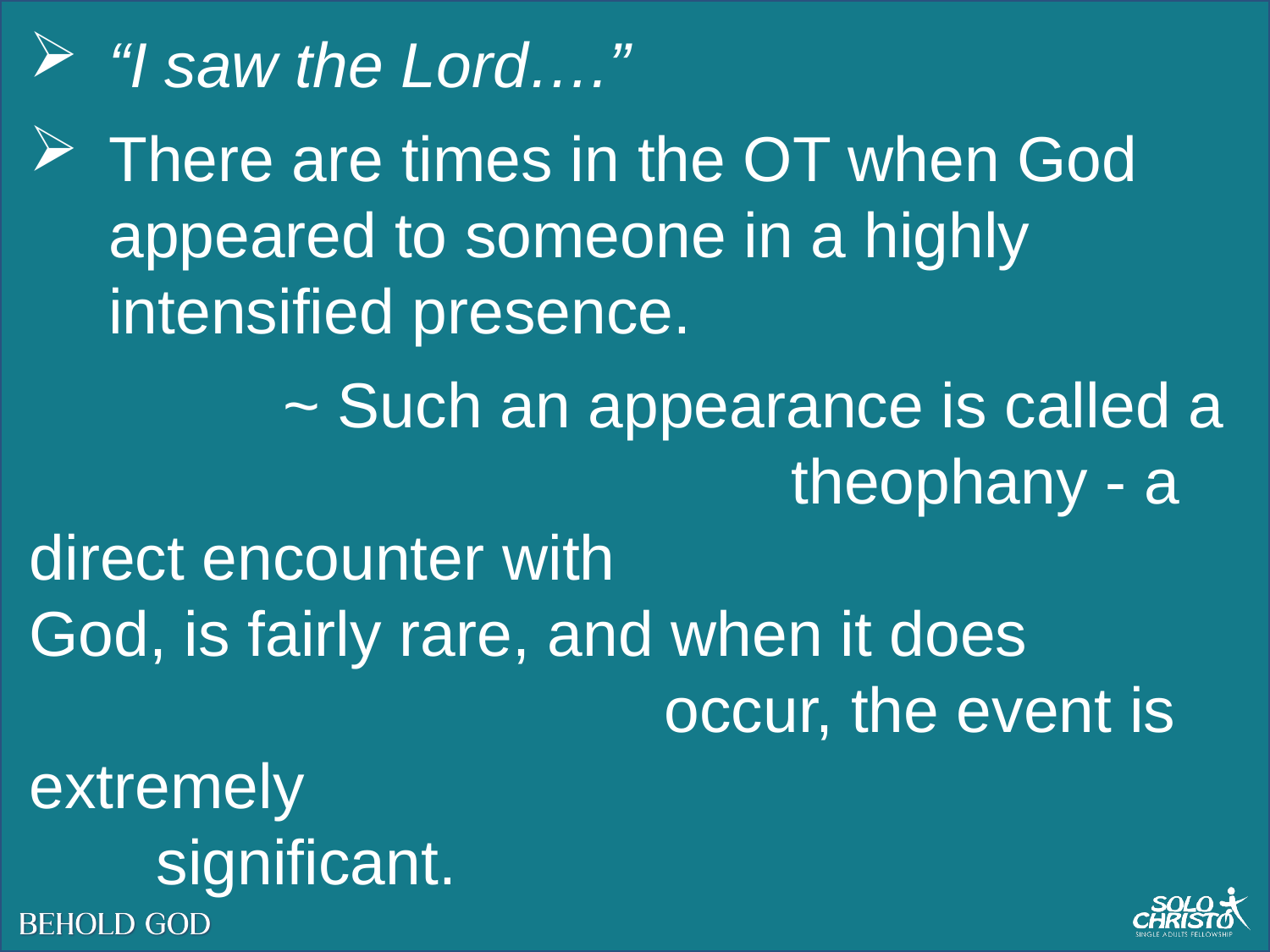

“I saw the Lord….”
There are times in the OT when God appeared to someone in a highly intensified presence.
		~ Such an appearance is called a 						theophany - a direct encounter with 					God, is fairly rare, and when it does 						occur, the event is extremely 								significant.